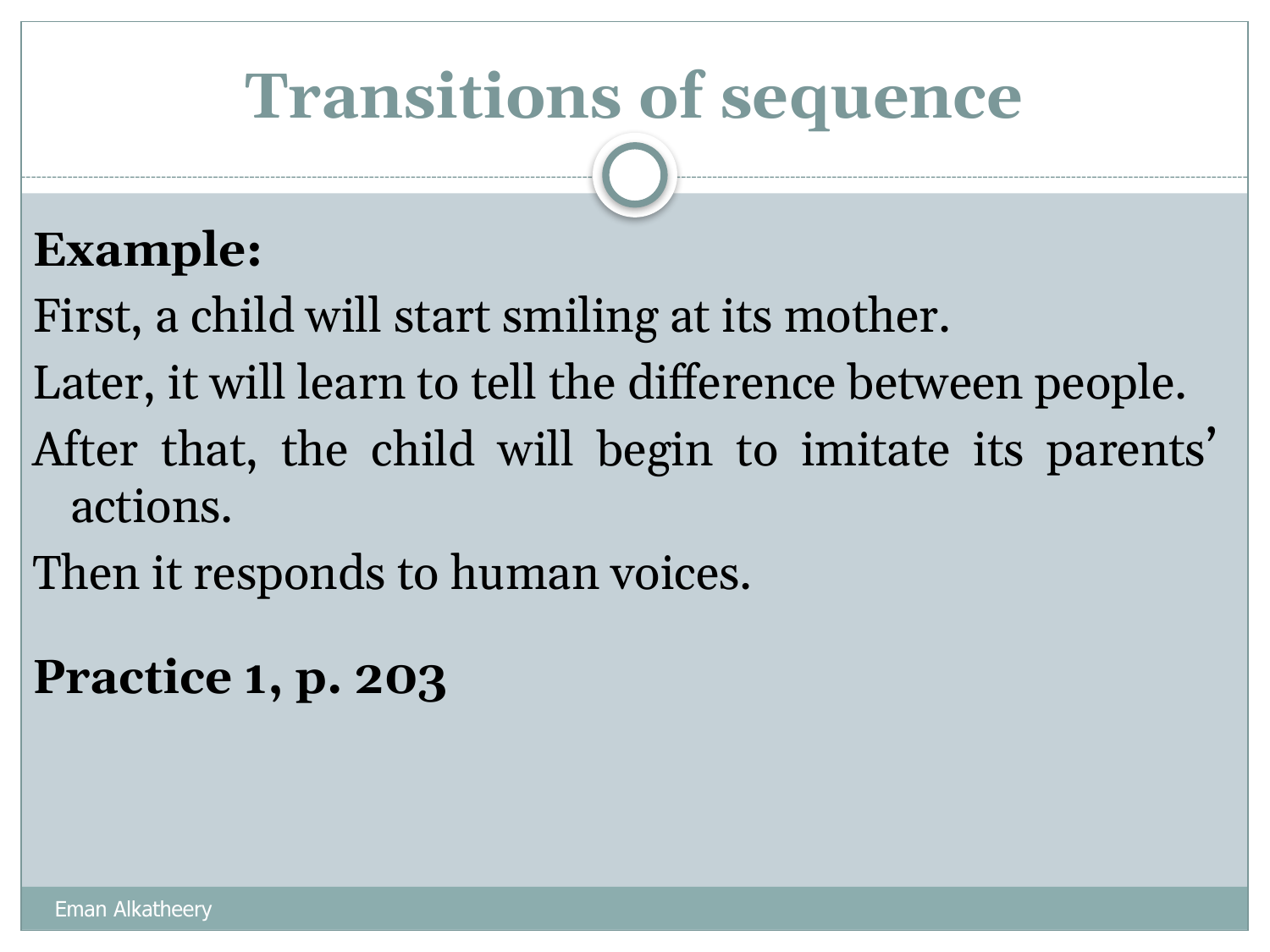

# Transitions of sequence
Example:
First, a child will start smiling at its mother.
Later, it will learn to tell the difference between people.
After that, the child will begin to imitate its parents’ actions.
Then it responds to human voices.

Practice 1, p. 203
Eman Alkatheery